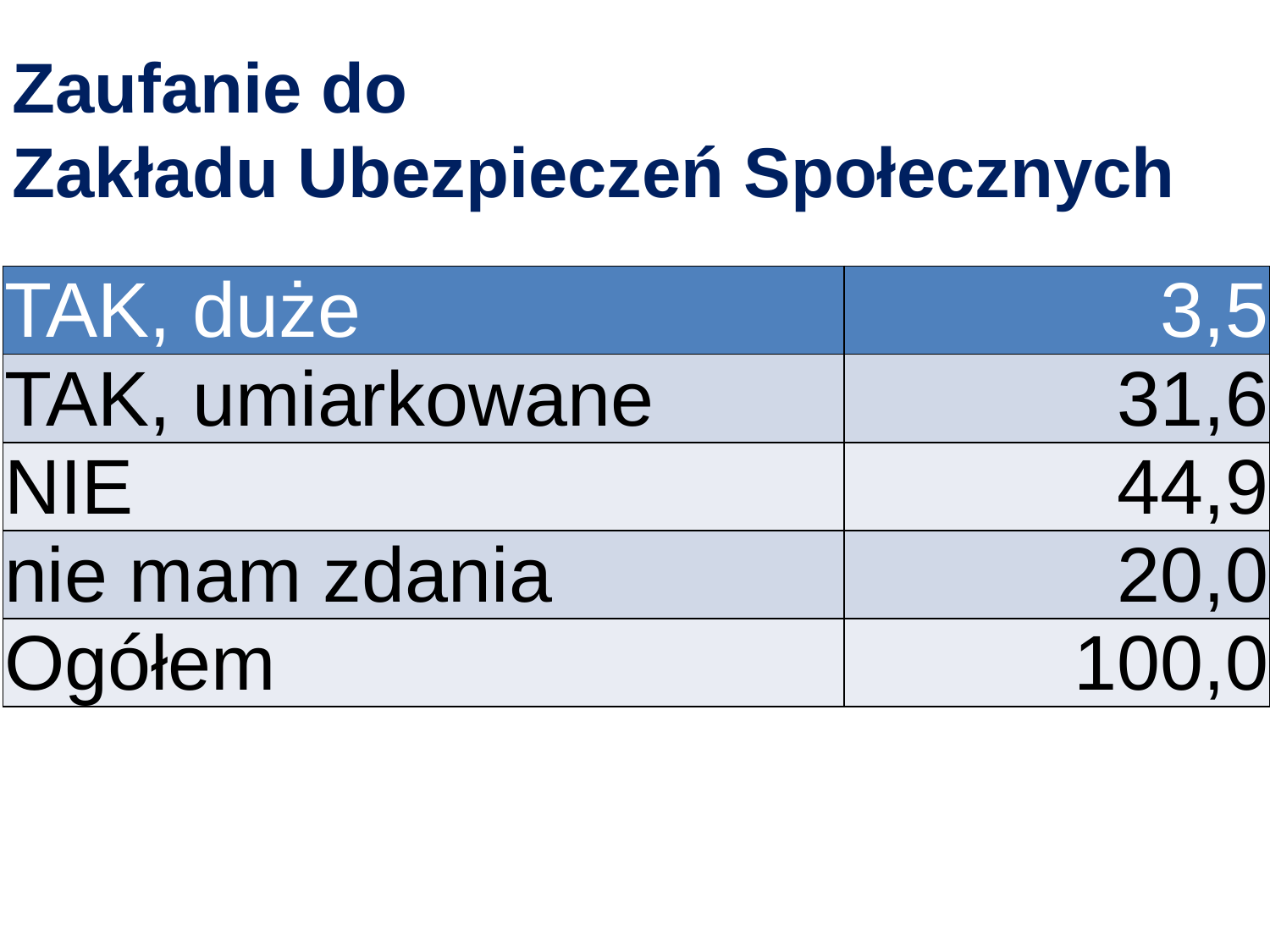

Zaufanie do
Zakładu Ubezpieczeń Społecznych
| TAK, duże | 3,5 |
| --- | --- |
| TAK, umiarkowane | 31,6 |
| NIE | 44,9 |
| nie mam zdania | 20,0 |
| Ogółem | 100,0 |